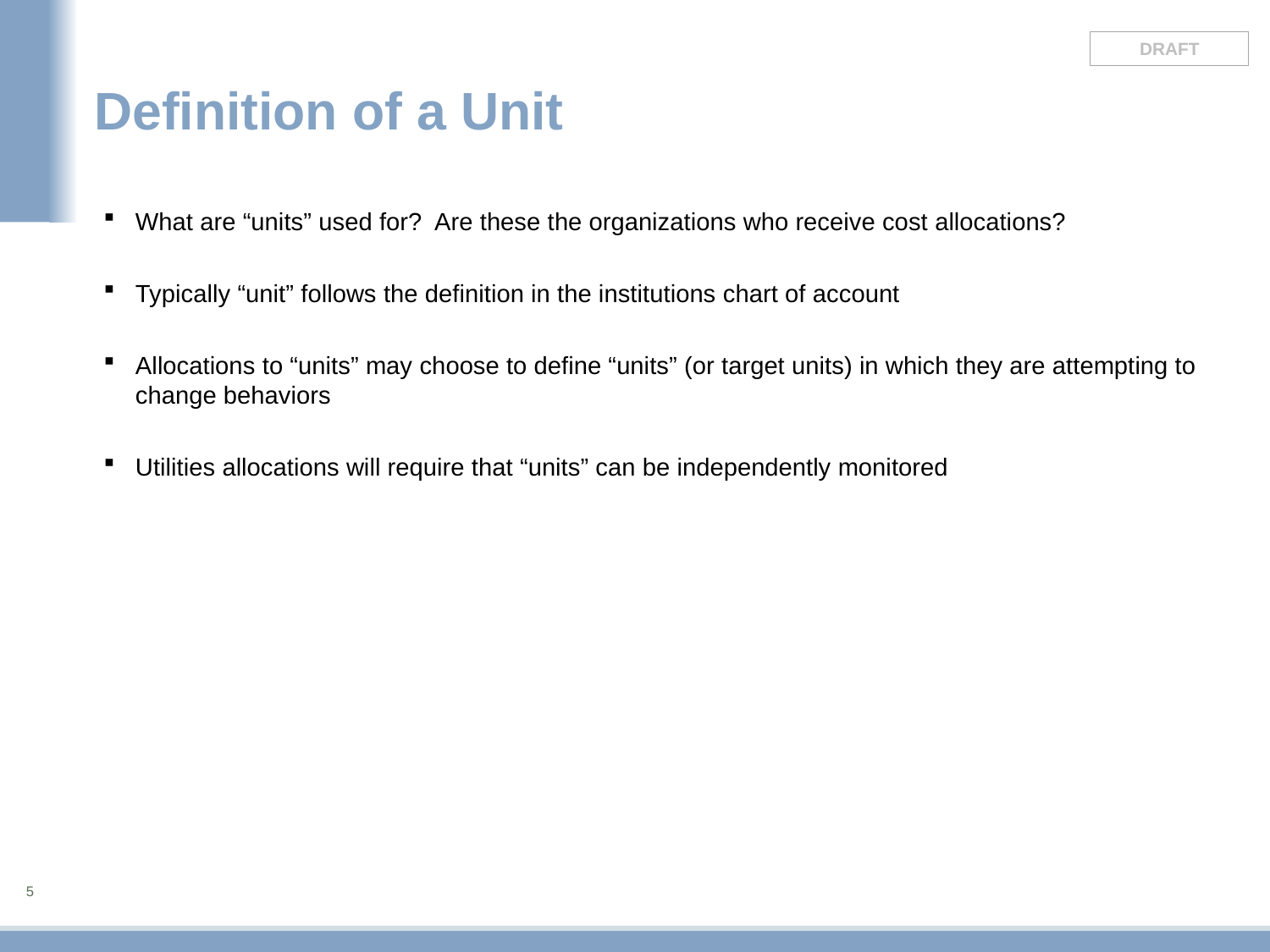

# Definition of a Unit
What are “units” used for?  Are these the organizations who receive cost allocations?
Typically “unit” follows the definition in the institutions chart of account
Allocations to “units” may choose to define “units” (or target units) in which they are attempting to change behaviors
Utilities allocations will require that “units” can be independently monitored